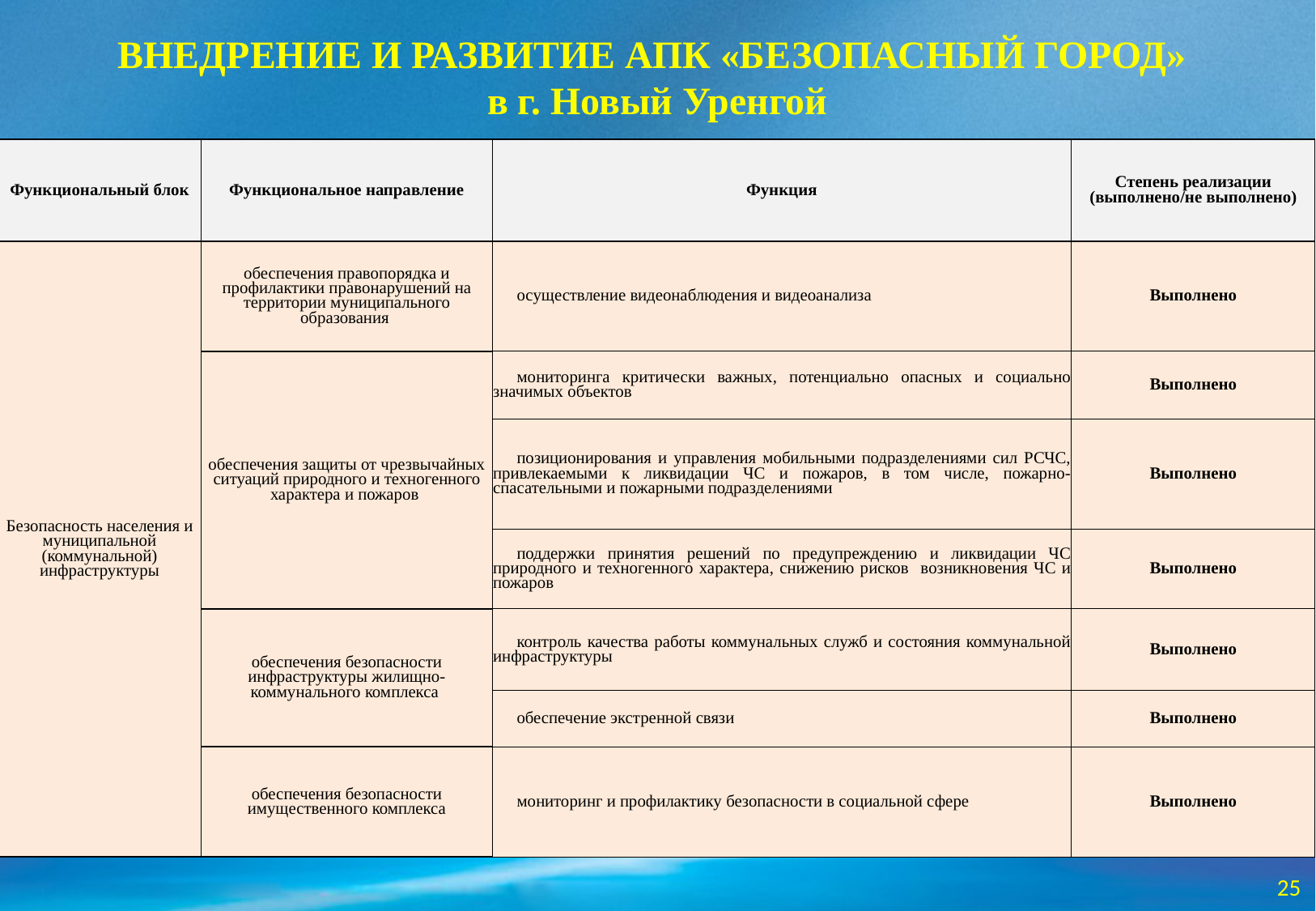

# ВНЕДРЕНИЕ И РАЗВИТИЕ АПК «БЕЗОПАСНЫЙ ГОРОД» в г. Новый Уренгой
| Функциональный блок | Функциональное направление | Функция | Степень реализации (выполнено/не выполнено) |
| --- | --- | --- | --- |
| Безопасность населения и муниципальной (коммунальной) инфраструктуры | обеспечения правопорядка и профилактики правонарушений на территории муниципального образования | осуществление видеонаблюдения и видеоанализа | Выполнено |
|  | обеспечения защиты от чрезвычайных ситуаций природного и техногенного характера и пожаров | мониторинга критически важных, потенциально опасных и социально значимых объектов | Выполнено |
|  |  | позиционирования и управления мобильными подразделениями сил РСЧС, привлекаемыми к ликвидации ЧС и пожаров, в том числе, пожарно-спасательными и пожарными подразделениями | Выполнено |
|  |  | поддержки принятия решений по предупреждению и ликвидации ЧС природного и техногенного характера, снижению рисков возникновения ЧС и пожаров | Выполнено |
|  | обеспечения безопасности инфраструктуры жилищно-коммунального комплекса | контроль качества работы коммунальных служб и состояния коммунальной инфраструктуры | Выполнено |
|  |  | обеспечение экстренной связи | Выполнено |
|  | обеспечения безопасности имущественного комплекса | мониторинг и профилактику безопасности в социальной сфере | Выполнено |
25